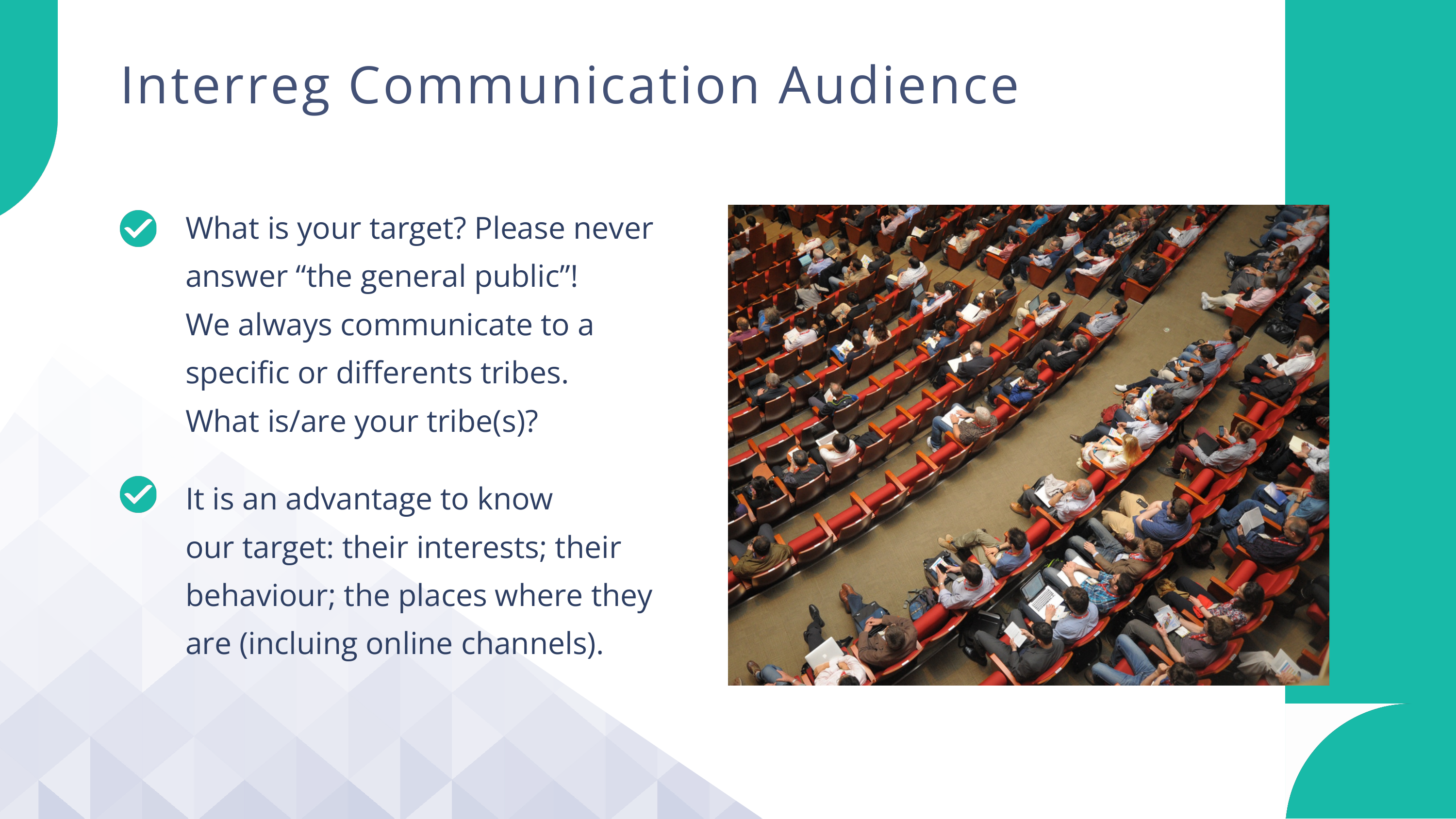

Interreg Communication Audience
What is your target? Please never answer “the general public”!
We always communicate to a specific or differents tribes.
What is/are your tribe(s)?

It is an advantage to know
our target: their interests; their behaviour; the places where they are (incluing online channels).